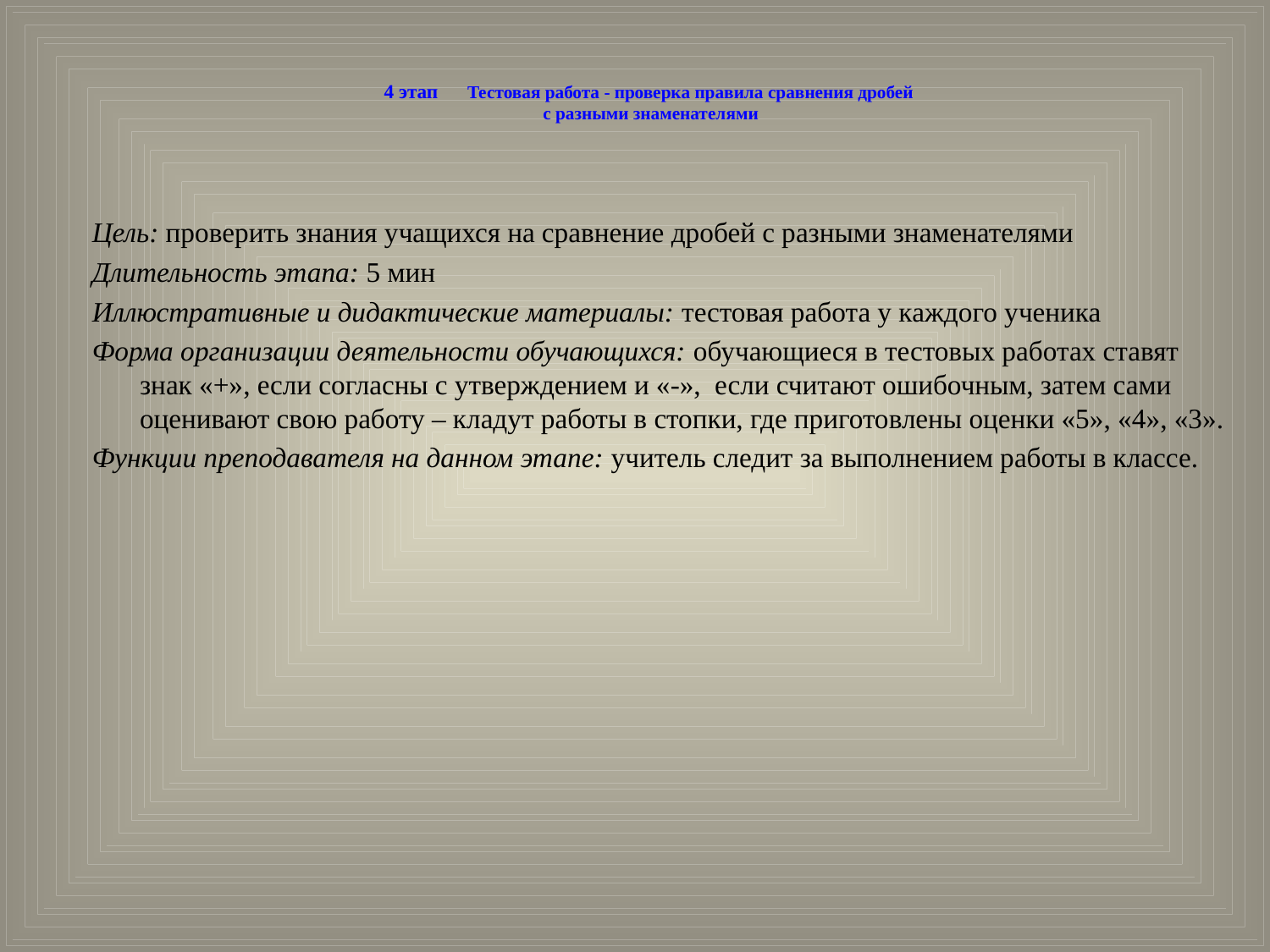

# 4 этап      Тестовая работа - проверка правила сравнения дробей с разными знаменателями
Цель: проверить знания учащихся на сравнение дробей с разными знаменателями
Длительность этапа: 5 мин
Иллюстративные и дидактические материалы: тестовая работа у каждого ученика
Форма организации деятельности обучающихся: обучающиеся в тестовых работах ставят знак «+», если согласны с утверждением и «-»,  если считают ошибочным, затем сами оценивают свою работу – кладут работы в стопки, где приготовлены оценки «5», «4», «3».
Функции преподавателя на данном этапе: учитель следит за выполнением работы в классе.